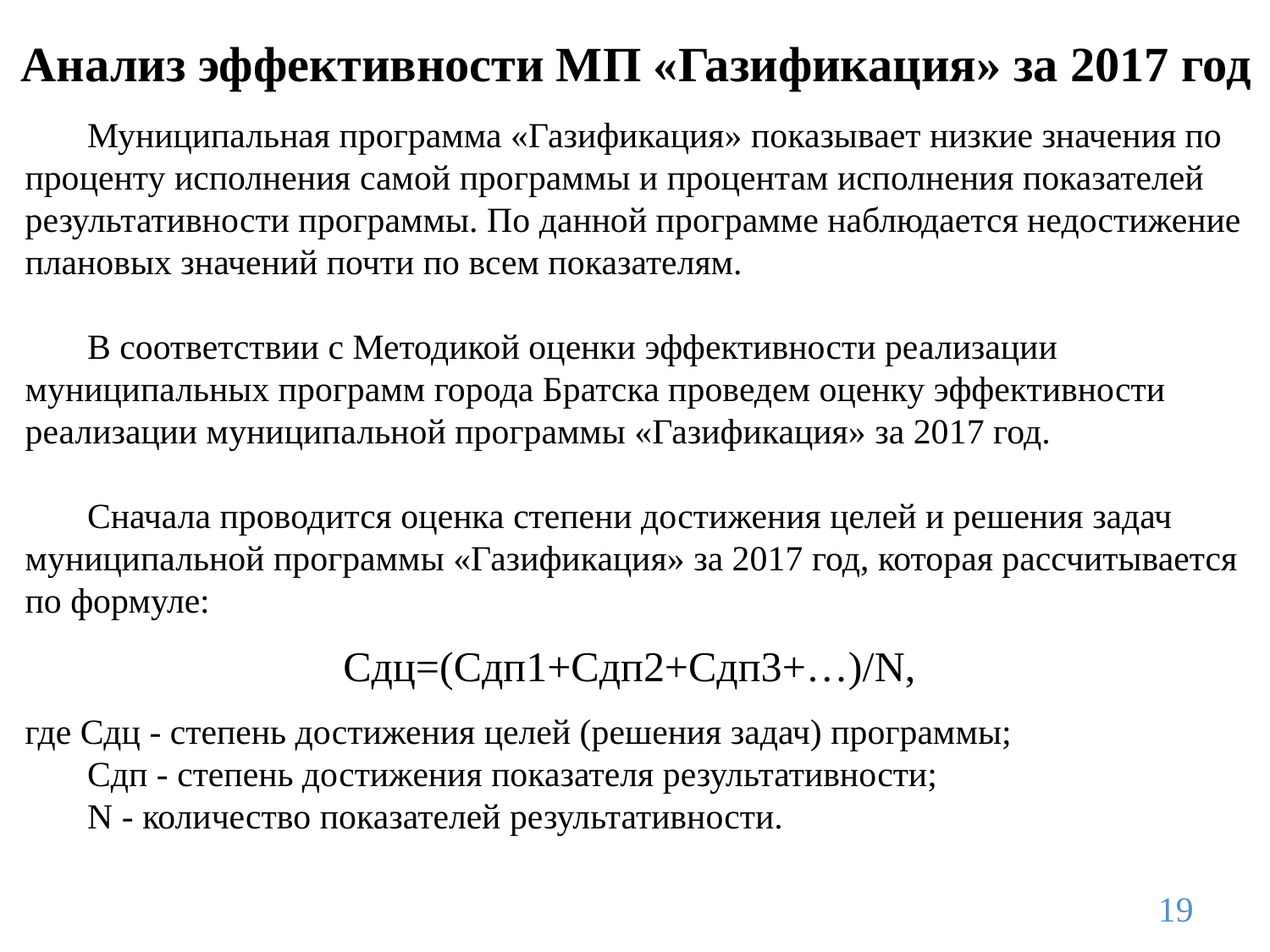

# Анализ эффективности МП «Газификация» за 2017 год
       Муниципальная программа «Газификация» показывает низкие значения по проценту исполнения самой программы и процентам исполнения показателей результативности программы. По данной программе наблюдается недостижение плановых значений почти по всем показателям.

       В соответствии с Методикой оценки эффективности реализации муниципальных программ города Братска проведем оценку эффективности реализации муниципальной программы «Газификация» за 2017 год.

       Сначала проводится оценка степени достижения целей и решения задач муниципальной программы «Газификация» за 2017 год, которая рассчитывается по формуле:

Сдц=(Сдп1+Сдп2+Сдп3+…)/N,

где Сдц - степень достижения целей (решения задач) программы;
       Сдп - степень достижения показателя результативности;
       N - количество показателей результативности.

19